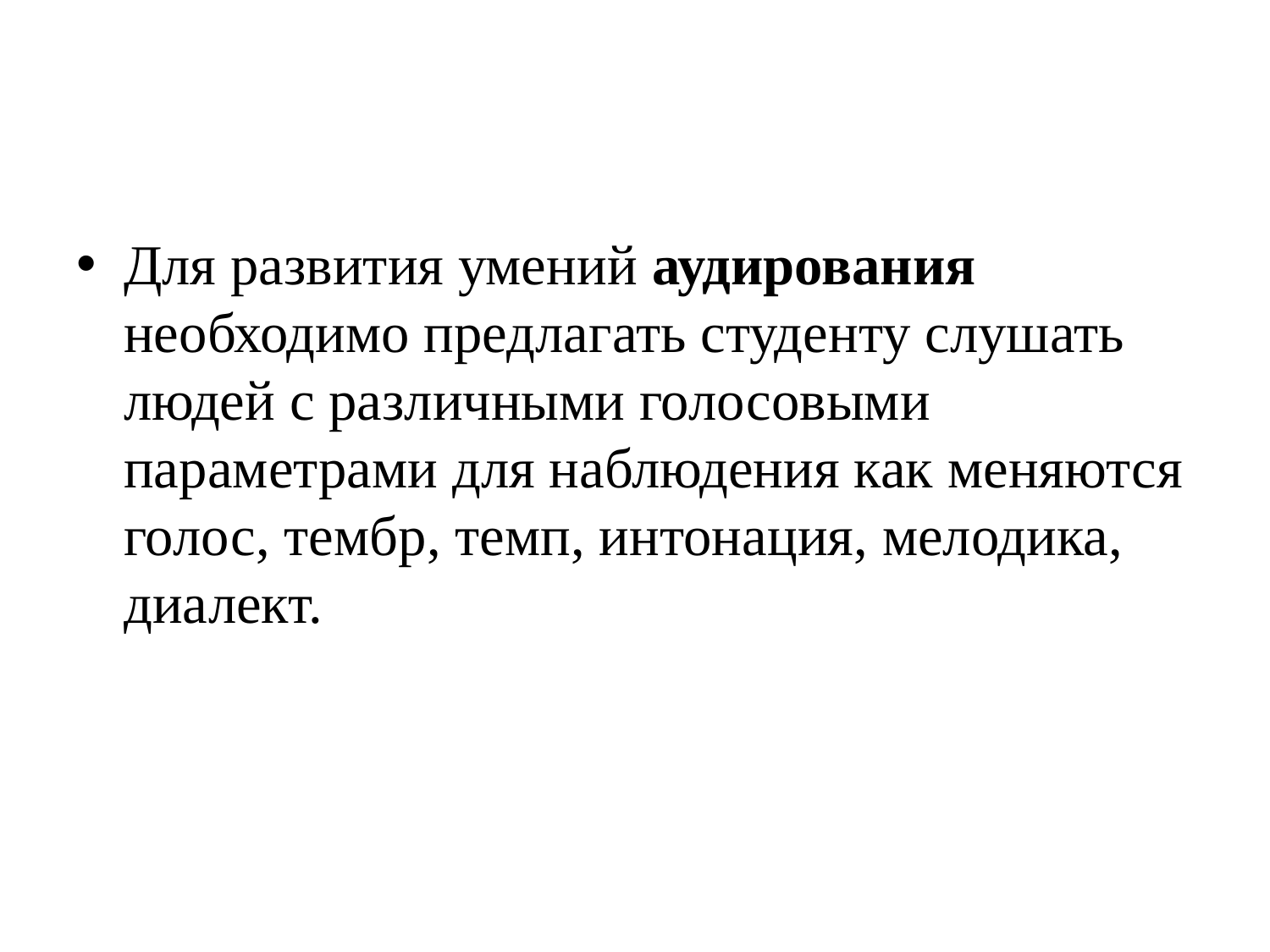

#
Для развития умений аудирования необходимо предлагать студенту слушать людей с различными голосовыми параметрами для наблюдения как меняются голос, тембр, темп, интонация, мелодика, диалект.